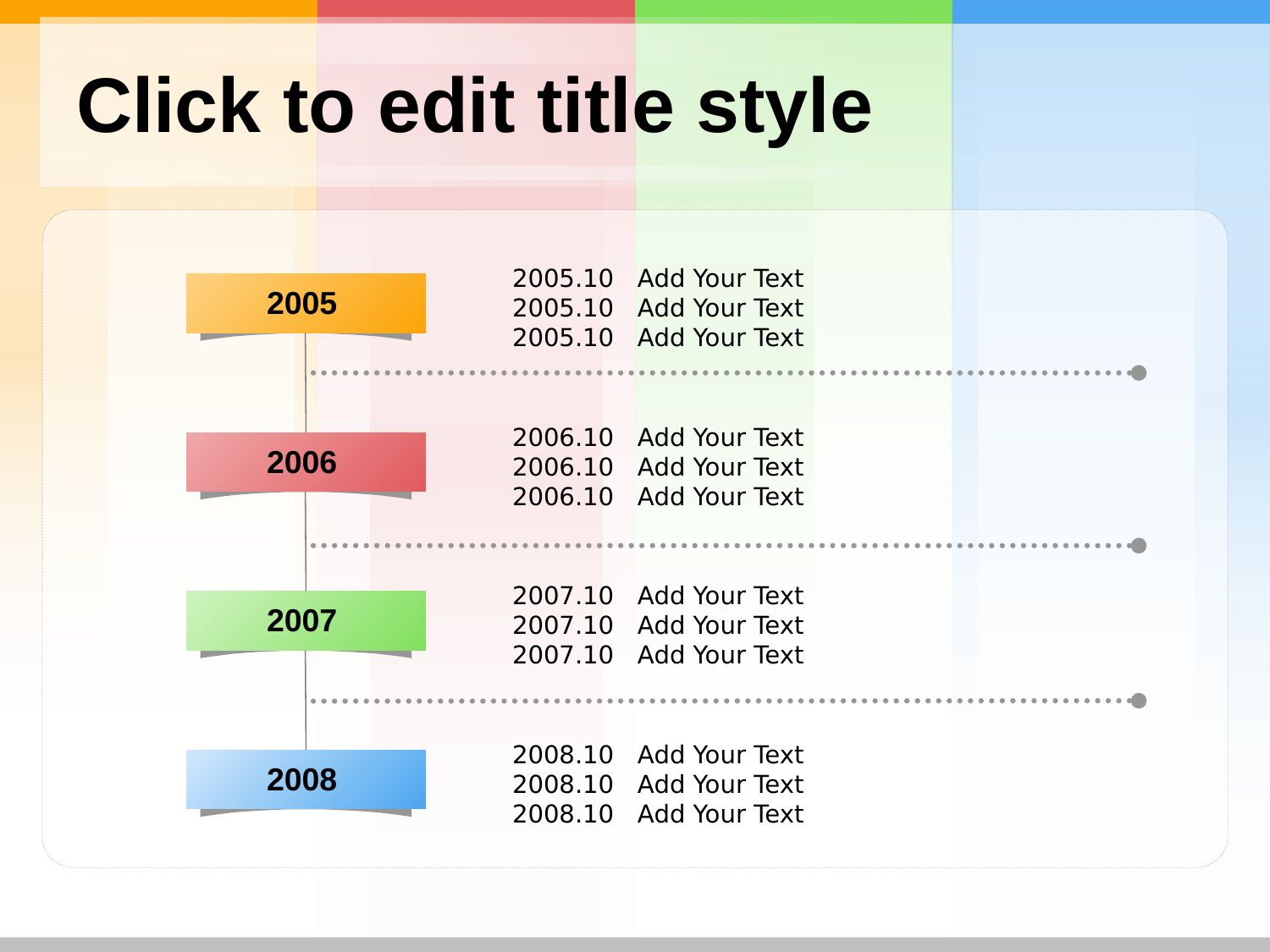

# Click to edit title style

2005.10   Add Your Text
2005.10   Add Your Text
2005.10   Add Your Text

2005

2006.10   Add Your Text
2006.10   Add Your Text
2006.10   Add Your Text

2006

2007.10   Add Your Text
2007.10   Add Your Text
2007.10   Add Your Text

2007

2008.10   Add Your Text
2008.10   Add Your Text
2008.10   Add Your Text

2008